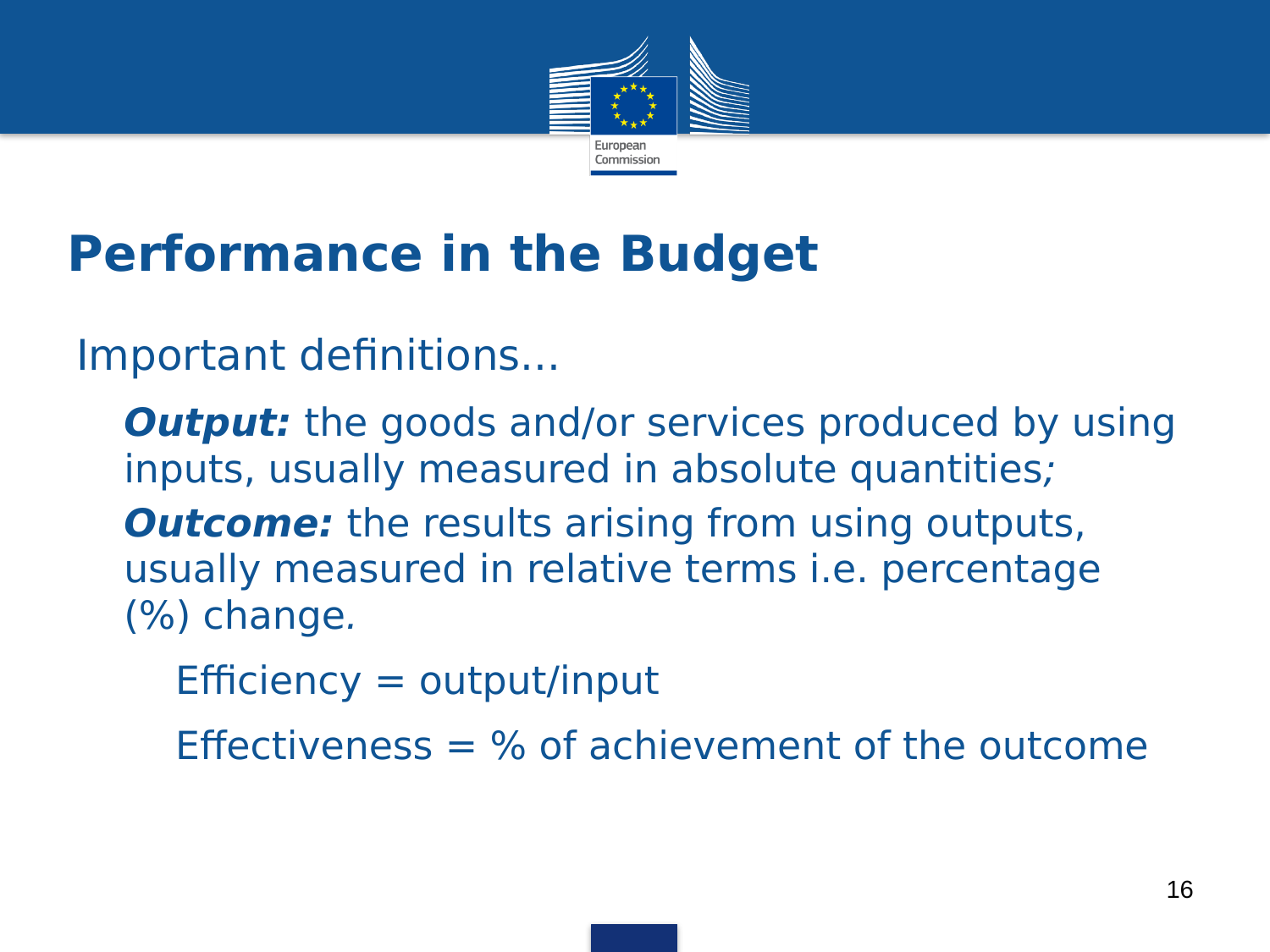

# Performance in the Budget
Important definitions...
Output: the goods and/or services produced by using inputs, usually measured in absolute quantities;
Outcome: the results arising from using outputs, usually measured in relative terms i.e. percentage (%) change.
Efficiency = output/input
Effectiveness = % of achievement of the outcome
16